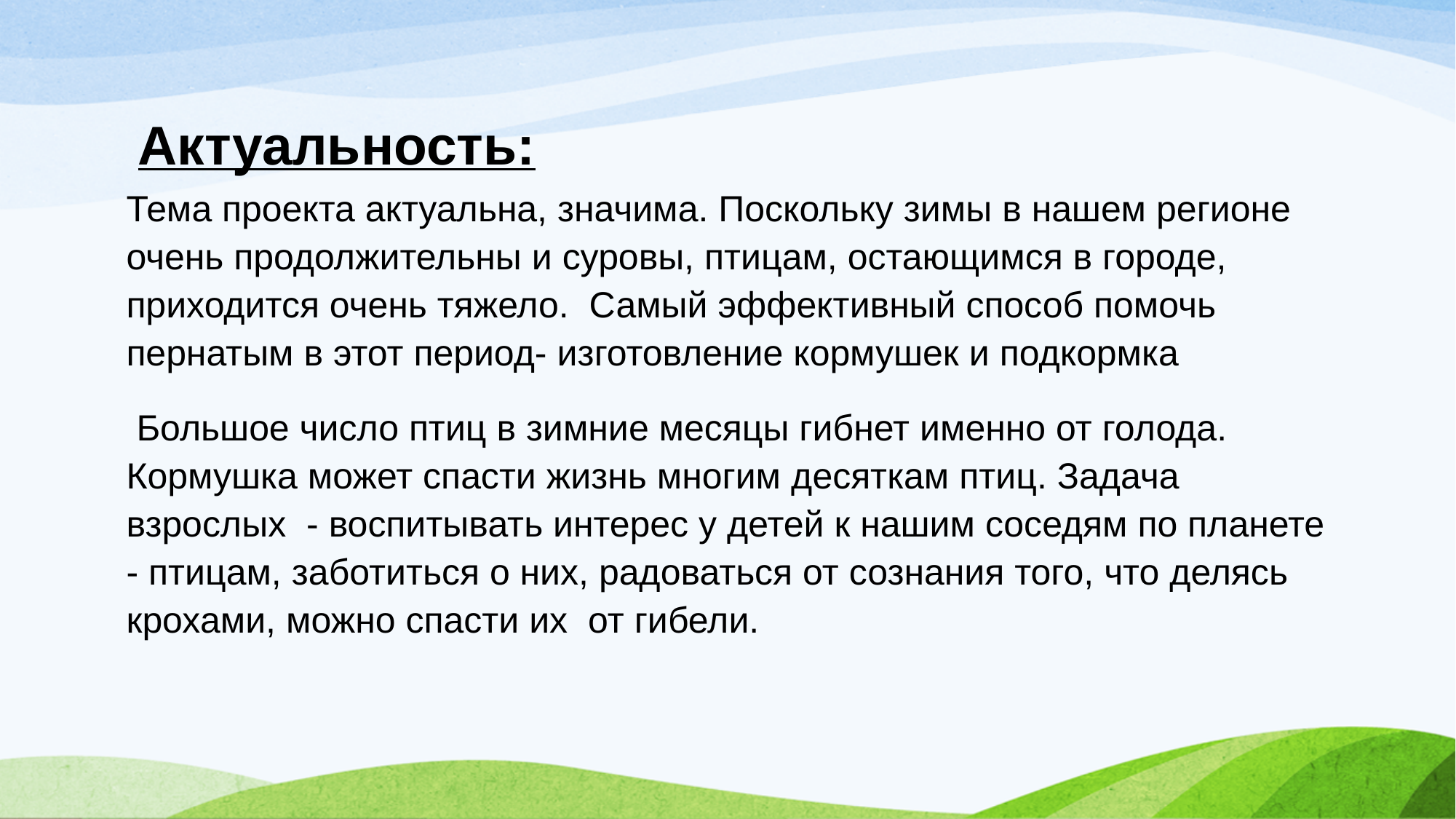

# Актуальность:
Тема проекта актуальна, значима. Поскольку зимы в нашем регионе очень продолжительны и суровы, птицам, остающимся в городе, приходится очень тяжело.  Самый эффективный способ помочь пернатым в этот период- изготовление кормушек и подкормка
 Большое число птиц в зимние месяцы гибнет именно от голода. Кормушка может спасти жизнь многим десяткам птиц. Задача взрослых  - воспитывать интерес у детей к нашим соседям по планете - птицам, заботиться о них, радоваться от сознания того, что делясь крохами, можно спасти их  от гибели.